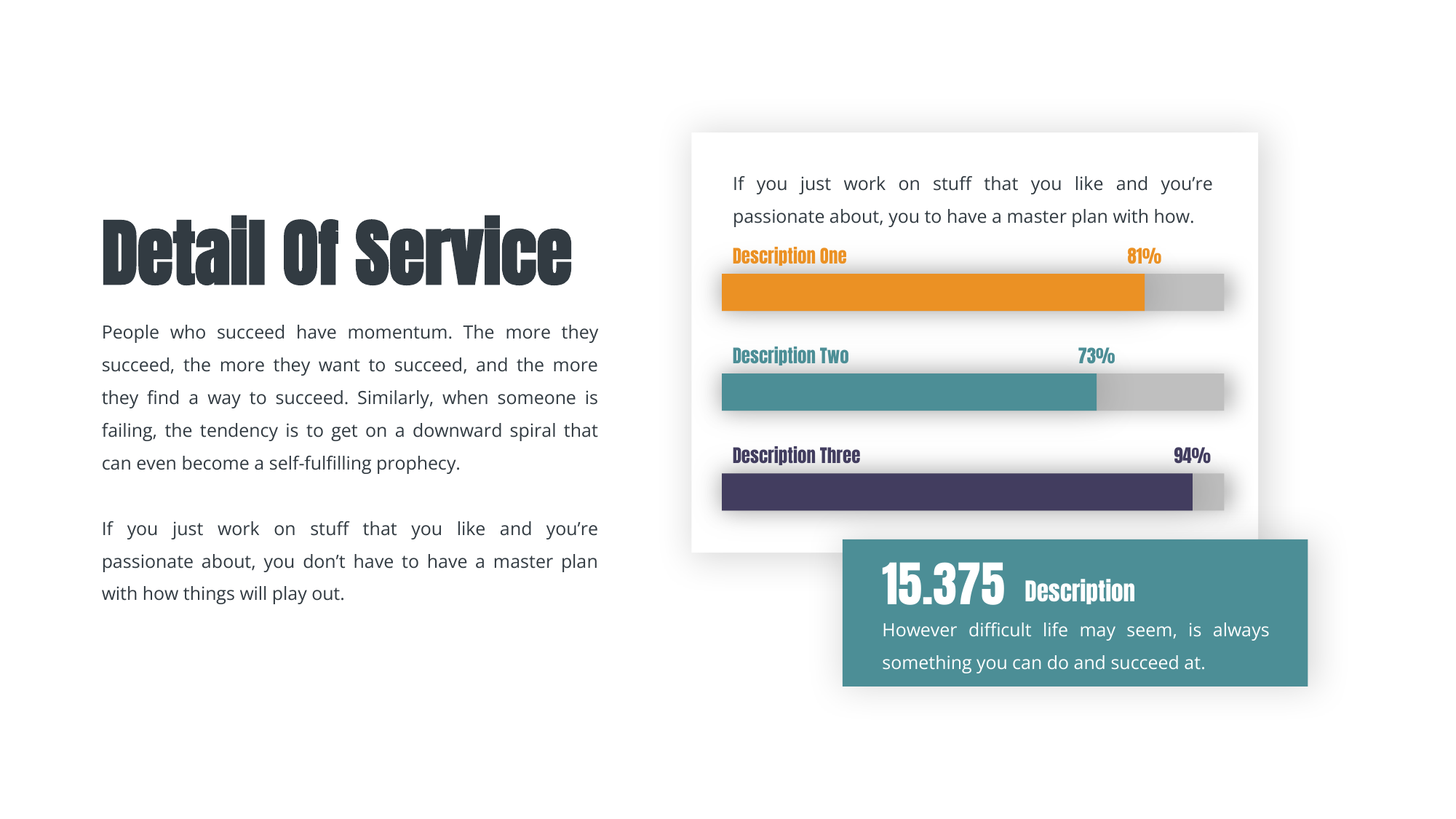

If you just work on stuff that you like and you’re passionate about, you to have a master plan with how.
Detail Of Service
Description One
81%

People who succeed have momentum. The more they succeed, the more they want to succeed, and the more they find a way to succeed. Similarly, when someone is failing, the tendency is to get on a downward spiral that can even become a self-fulfilling prophecy.

If you just work on stuff that you like and you’re passionate about, you don’t have to have a master plan with how things will play out.
Description Two
73%

Description Three
94%

15.375
Description
However difficult life may seem, is always something you can do and succeed at.